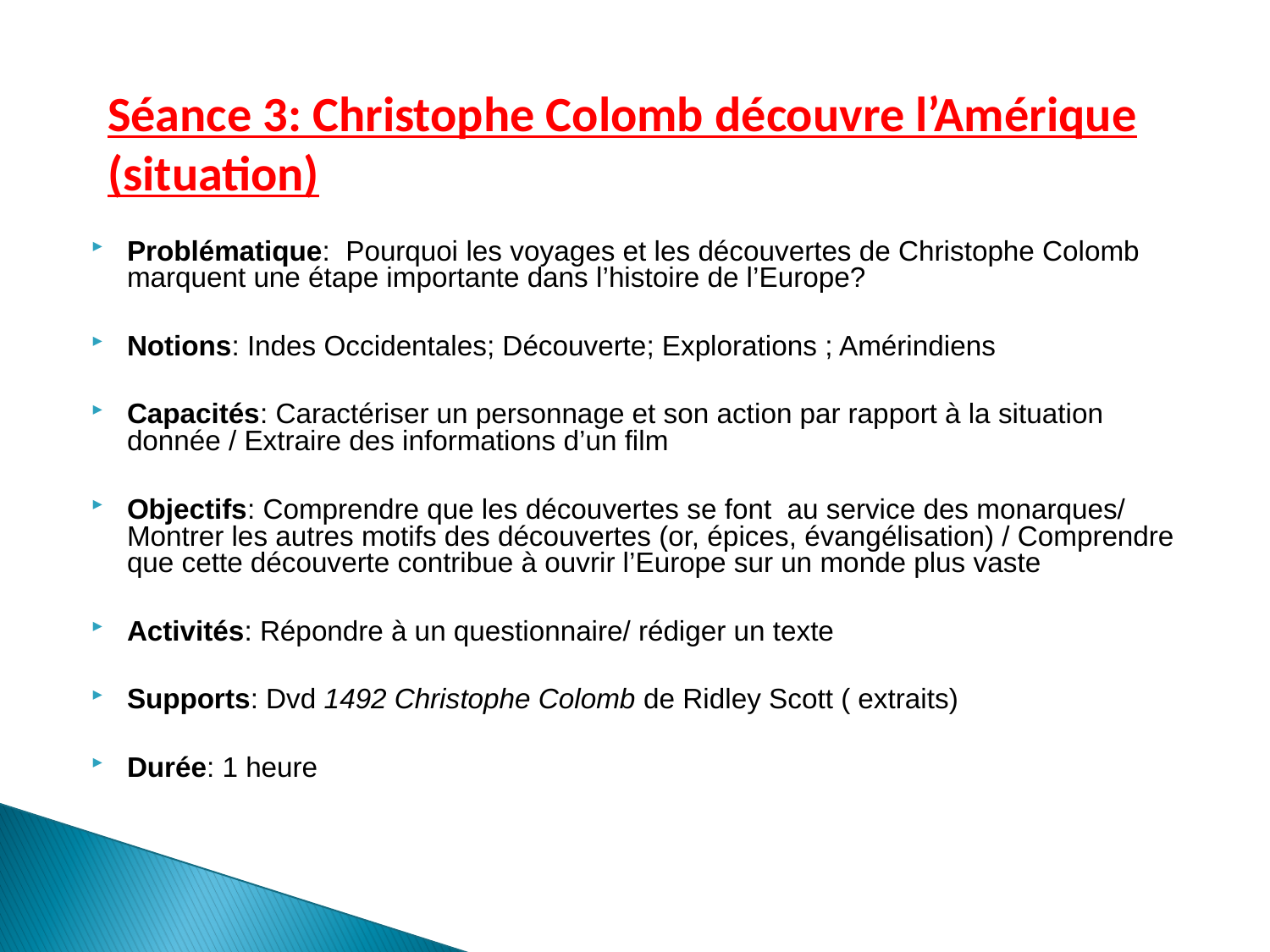

Séance 3: Christophe Colomb découvre l’Amérique (situation)

Problématique:  Pourquoi les voyages et les découvertes de Christophe Colomb marquent une étape importante dans l’histoire de l’Europe?

Notions: Indes Occidentales; Découverte; Explorations ; Amérindiens

Capacités: Caractériser un personnage et son action par rapport à la situation donnée / Extraire des informations d’un film

Objectifs: Comprendre que les découvertes se font  au service des monarques/ Montrer les autres motifs des découvertes (or, épices, évangélisation) / Comprendre que cette découverte contribue à ouvrir l’Europe sur un monde plus vaste

Activités: Répondre à un questionnaire/ rédiger un texte

Supports: Dvd 1492 Christophe Colomb de Ridley Scott ( extraits)

Durée: 1 heure